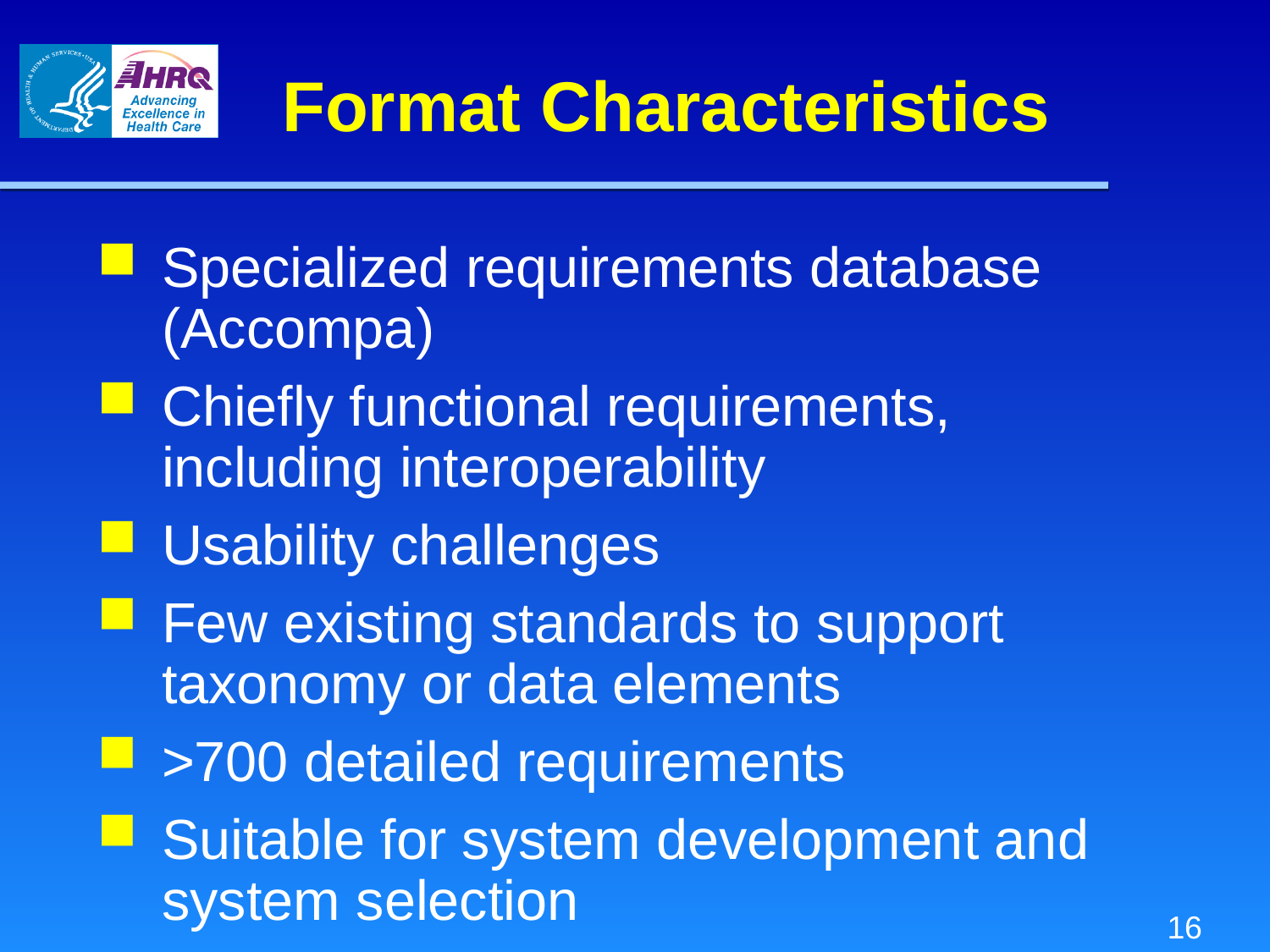

# Format Characteristics
Specialized requirements database (Accompa)
Chiefly functional requirements, including interoperability
Usability challenges
Few existing standards to support taxonomy or data elements
>700 detailed requirements
Suitable for system development and system selection

16